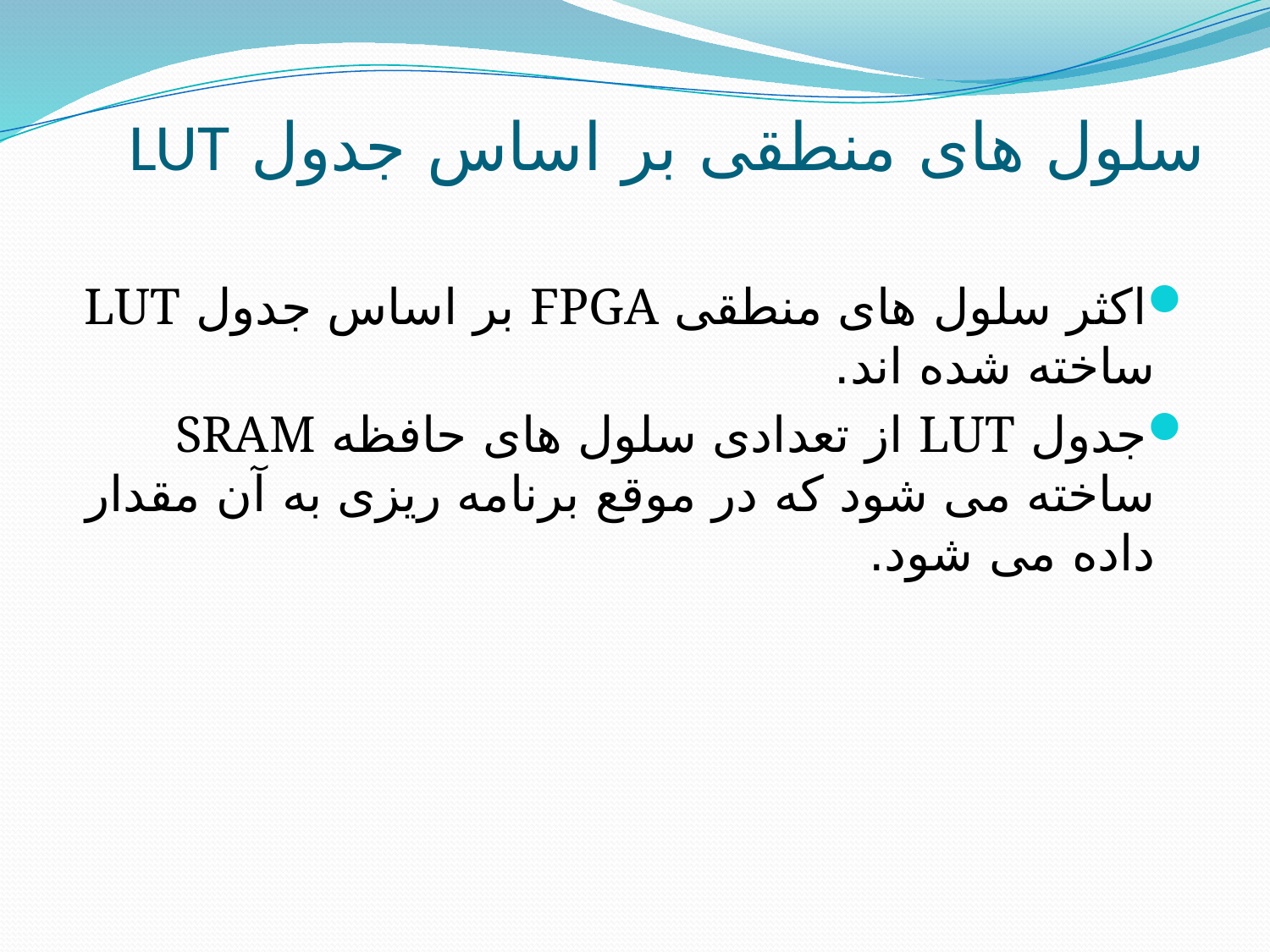

# سلول های منطقی بر اساس جدول LUT
اکثر سلول های منطقی FPGA بر اساس جدول LUT ساخته شده اند.
جدول LUT از تعدادی سلول های حافظه SRAM ساخته می شود که در موقع برنامه ریزی به آن مقدار داده می شود.